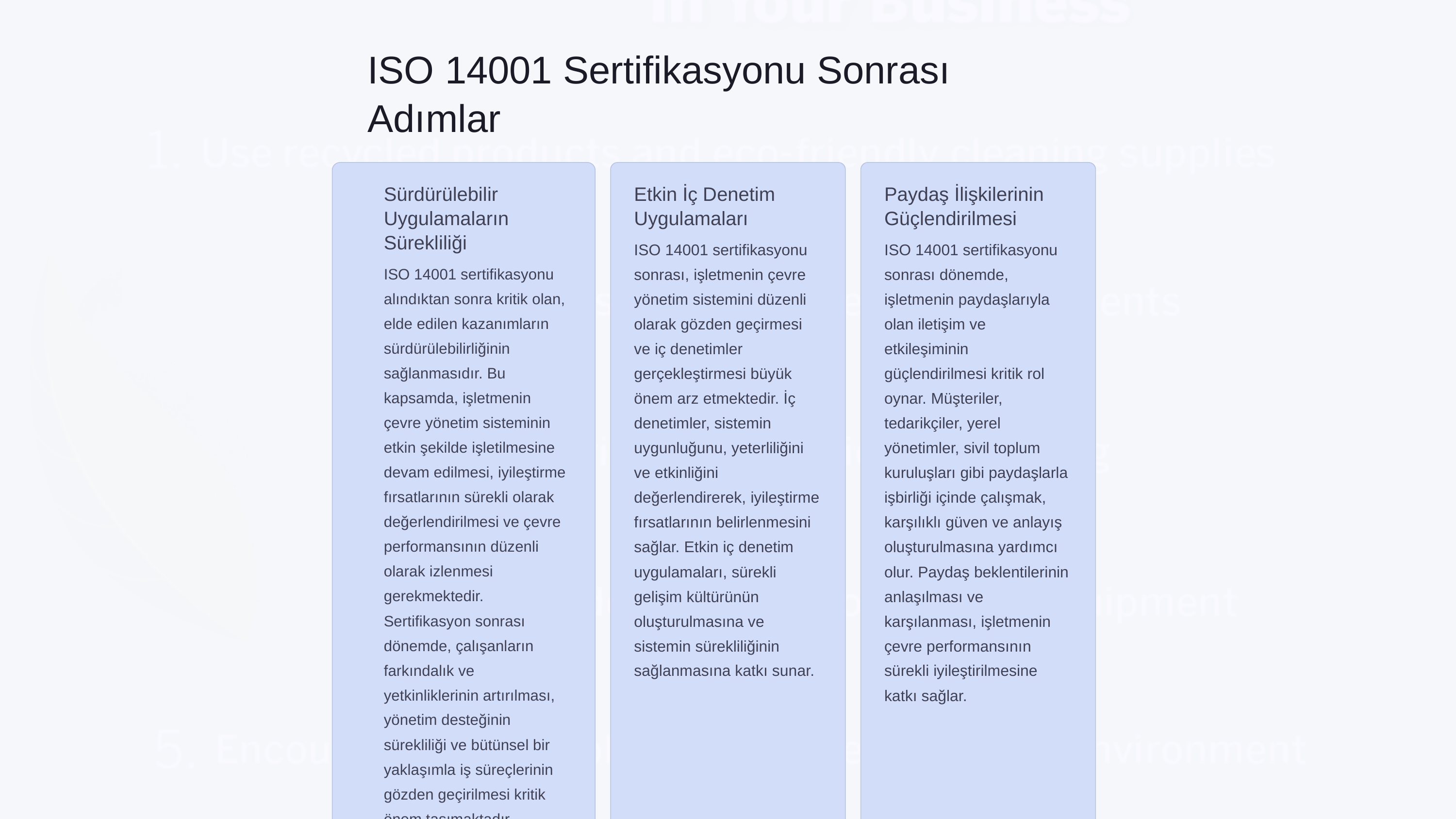

ISO 14001 Sertifikasyonu Sonrası Adımlar

Sürdürülebilir Uygulamaların Sürekliliği
Etkin İç Denetim Uygulamaları
Paydaş İlişkilerinin Güçlendirilmesi
ISO 14001 sertifikasyonu sonrası, işletmenin çevre yönetim sistemini düzenli olarak gözden geçirmesi ve iç denetimler gerçekleştirmesi büyük önem arz etmektedir. İç denetimler, sistemin uygunluğunu, yeterliliğini ve etkinliğini değerlendirerek, iyileştirme fırsatlarının belirlenmesini sağlar. Etkin iç denetim uygulamaları, sürekli gelişim kültürünün oluşturulmasına ve sistemin sürekliliğinin sağlanmasına katkı sunar.
ISO 14001 sertifikasyonu sonrası dönemde, işletmenin paydaşlarıyla olan iletişim ve etkileşiminin güçlendirilmesi kritik rol oynar. Müşteriler, tedarikçiler, yerel yönetimler, sivil toplum kuruluşları gibi paydaşlarla işbirliği içinde çalışmak, karşılıklı güven ve anlayış oluşturulmasına yardımcı olur. Paydaş beklentilerinin anlaşılması ve karşılanması, işletmenin çevre performansının sürekli iyileştirilmesine katkı sağlar.
ISO 14001 sertifikasyonu alındıktan sonra kritik olan, elde edilen kazanımların sürdürülebilirliğinin sağlanmasıdır. Bu kapsamda, işletmenin çevre yönetim sisteminin etkin şekilde işletilmesine devam edilmesi, iyileştirme fırsatlarının sürekli olarak değerlendirilmesi ve çevre performansının düzenli olarak izlenmesi gerekmektedir. Sertifikasyon sonrası dönemde, çalışanların farkındalık ve yetkinliklerinin artırılması, yönetim desteğinin sürekliliği ve bütünsel bir yaklaşımla iş süreçlerinin gözden geçirilmesi kritik önem taşımaktadır.